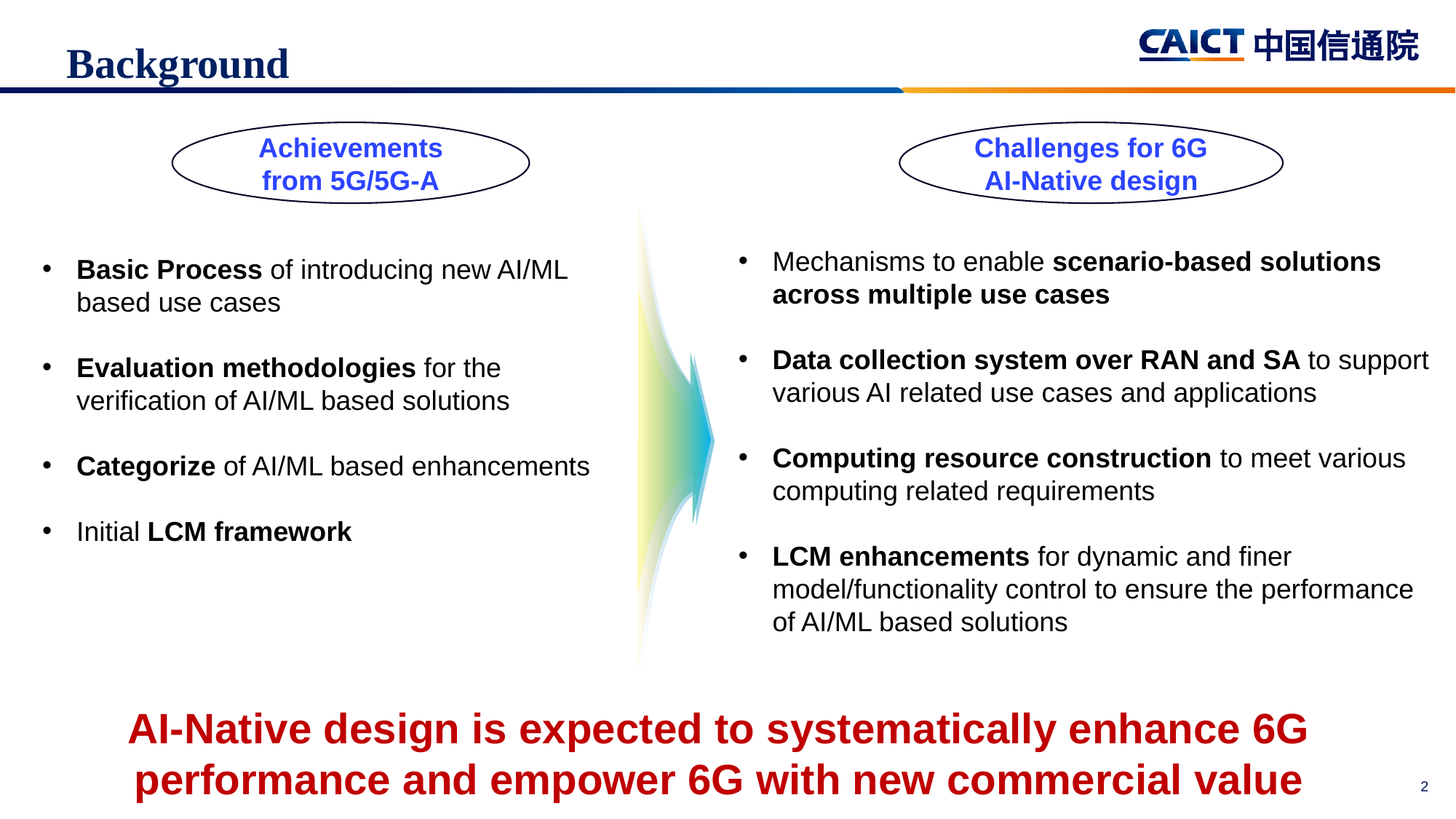

Background
Achievements from 5G/5G-A
Challenges for 6G AI-Native design

Mechanisms to enable scenario-based solutions across multiple use cases

Data collection system over RAN and SA to support various AI related use cases and applications

Computing resource construction to meet various computing related requirements

LCM enhancements for dynamic and finer model/functionality control to ensure the performance of AI/ML based solutions

Basic Process of introducing new AI/ML based use cases

Evaluation methodologies for the verification of AI/ML based solutions

Categorize of AI/ML based enhancements

Initial LCM framework
AI-Native design is expected to systematically enhance 6G performance and empower 6G with new commercial value